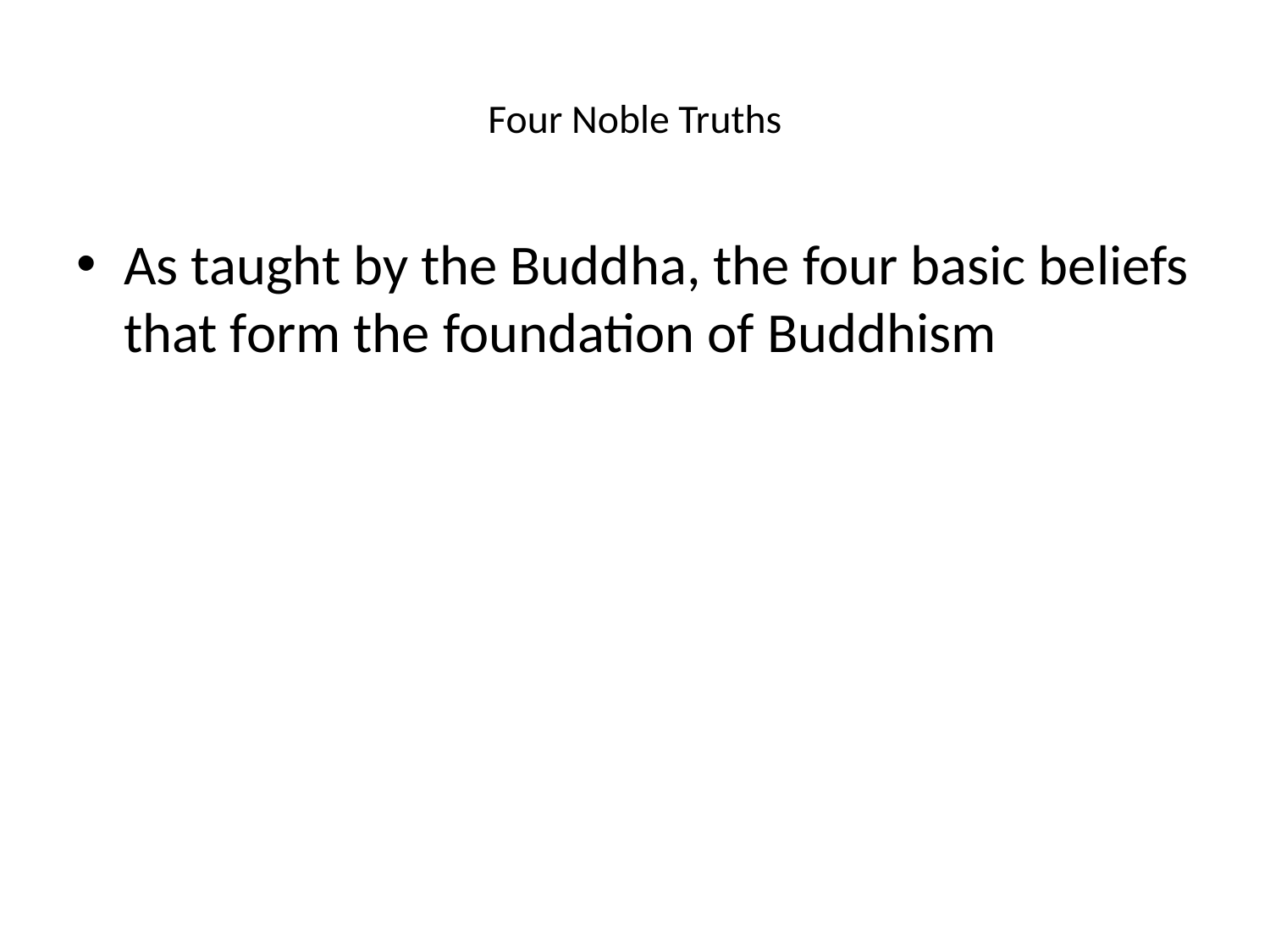

# Four Noble Truths
As taught by the Buddha, the four basic beliefs that form the foundation of Buddhism